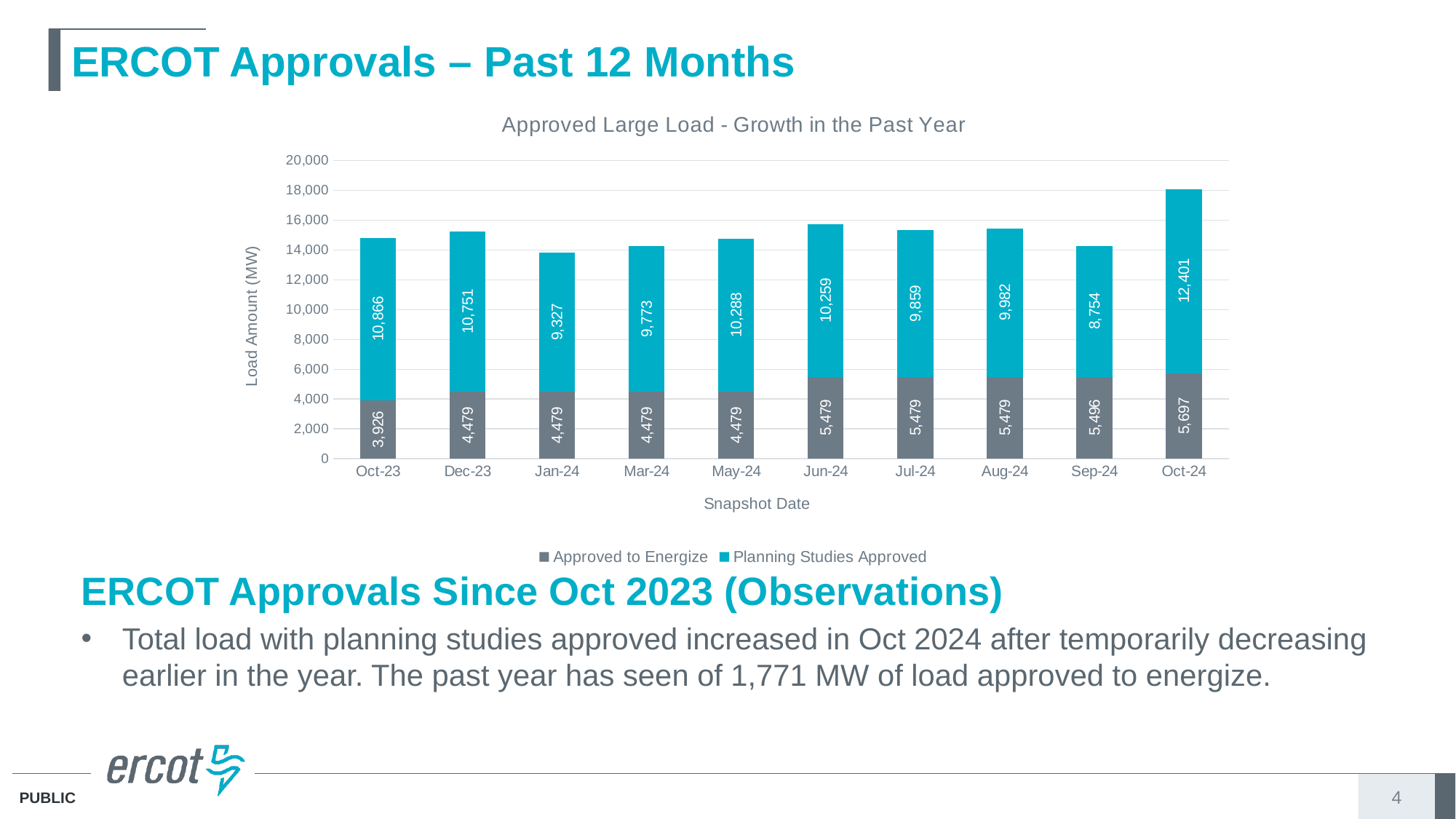

# ERCOT Approvals – Past 12 Months

### Chart: Approved Large Load - Growth in the Past Year

| Category | Approved to Energize | Planning Studies Approved |
|---|---|---|
| 45200 | 3926.0 | 10866.0 |
| 45261 | 4479.0 | 10751.0 |
| 45292 | 4479.0 | 9327.0 |
| 45352 | 4479.0 | 9773.0 |
| 45414 | 4479.0 | 10288.0 |
| 45446 | 5479.0 | 10259.0 |
| 45481 | 5479.0 | 9859.0 |
| 45512 | 5479.0 | 9982.0 |
| 45543 | 5496.0 | 8754.0 |
| 45573 | 5697.0 | 12401.0 |
ERCOT Approvals Since Oct 2023 (Observations)
Total load with planning studies approved increased in Oct 2024 after temporarily decreasing earlier in the year. The past year has seen of 1,771 MW of load approved to energize.
4